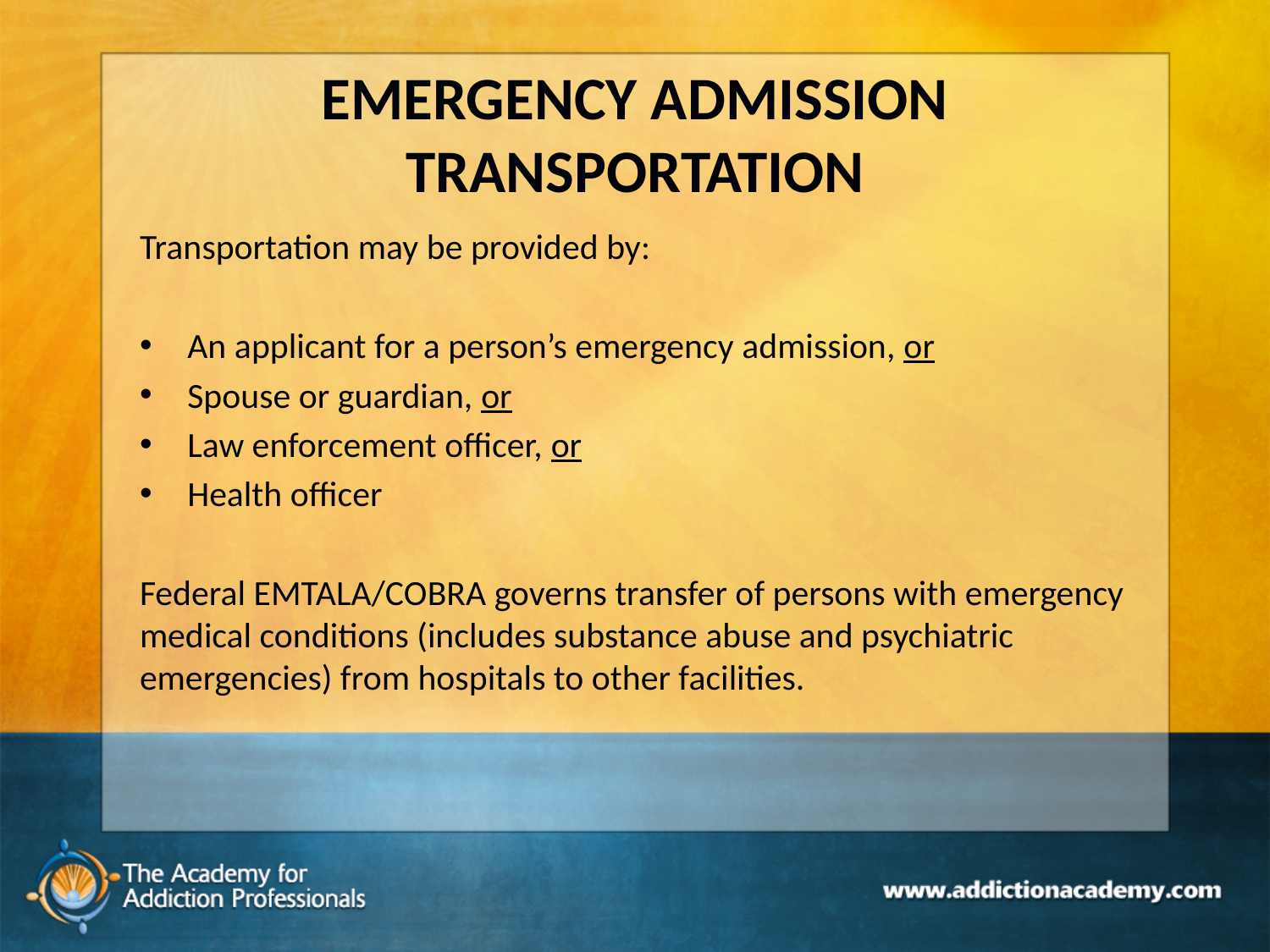

# EMERGENCY ADMISSION TRANSPORTATION
Transportation may be provided by:

An applicant for a person’s emergency admission, or
Spouse or guardian, or
Law enforcement officer, or
Health officer

Federal EMTALA/COBRA governs transfer of persons with emergency medical conditions (includes substance abuse and psychiatric emergencies) from hospitals to other facilities.
133